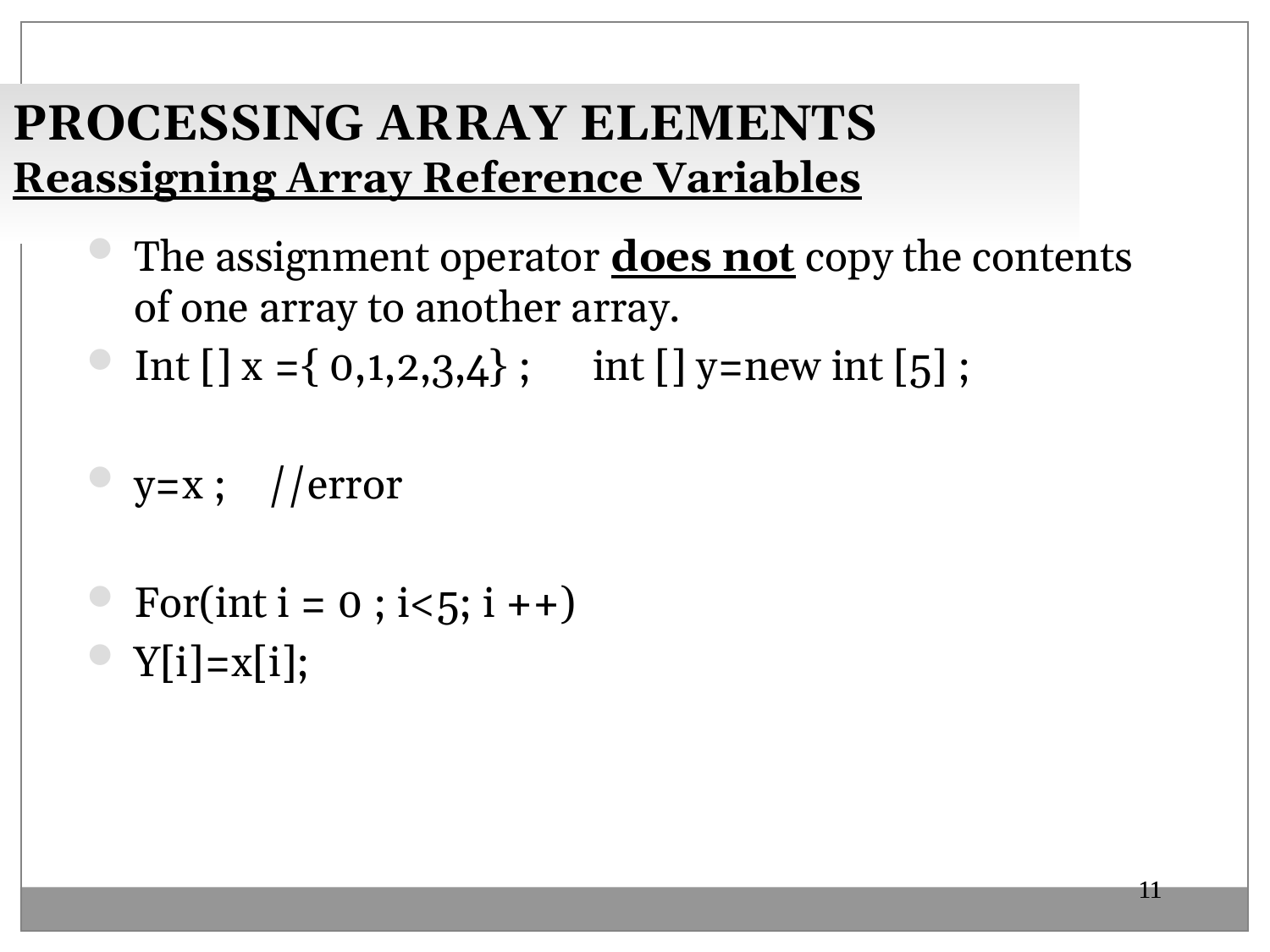

PROCESSING ARRAY ELEMENTS
Reassigning Array Reference Variables
The assignment operator does not copy the contents of one array to another array.
Int [] x ={ 0,1,2,3,4} ;      int [] y=new int [5] ;

y=x ;    //error

For(int i = 0 ; i<5; i ++)
Y[i]=x[i];

11
11